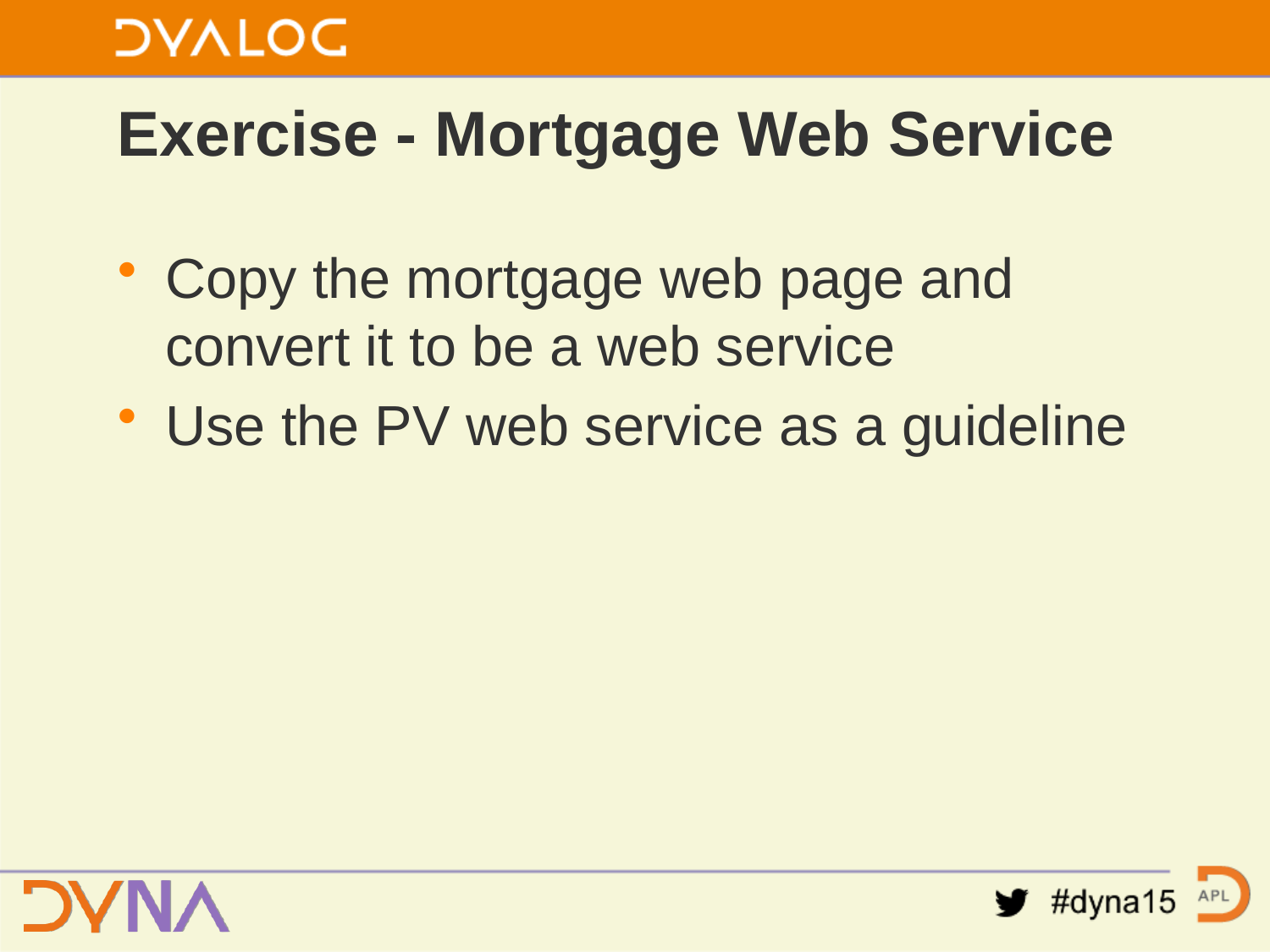

# Exercise - Mortgage Web Service
Copy the mortgage web page and convert it to be a web service
Use the PV web service as a guideline